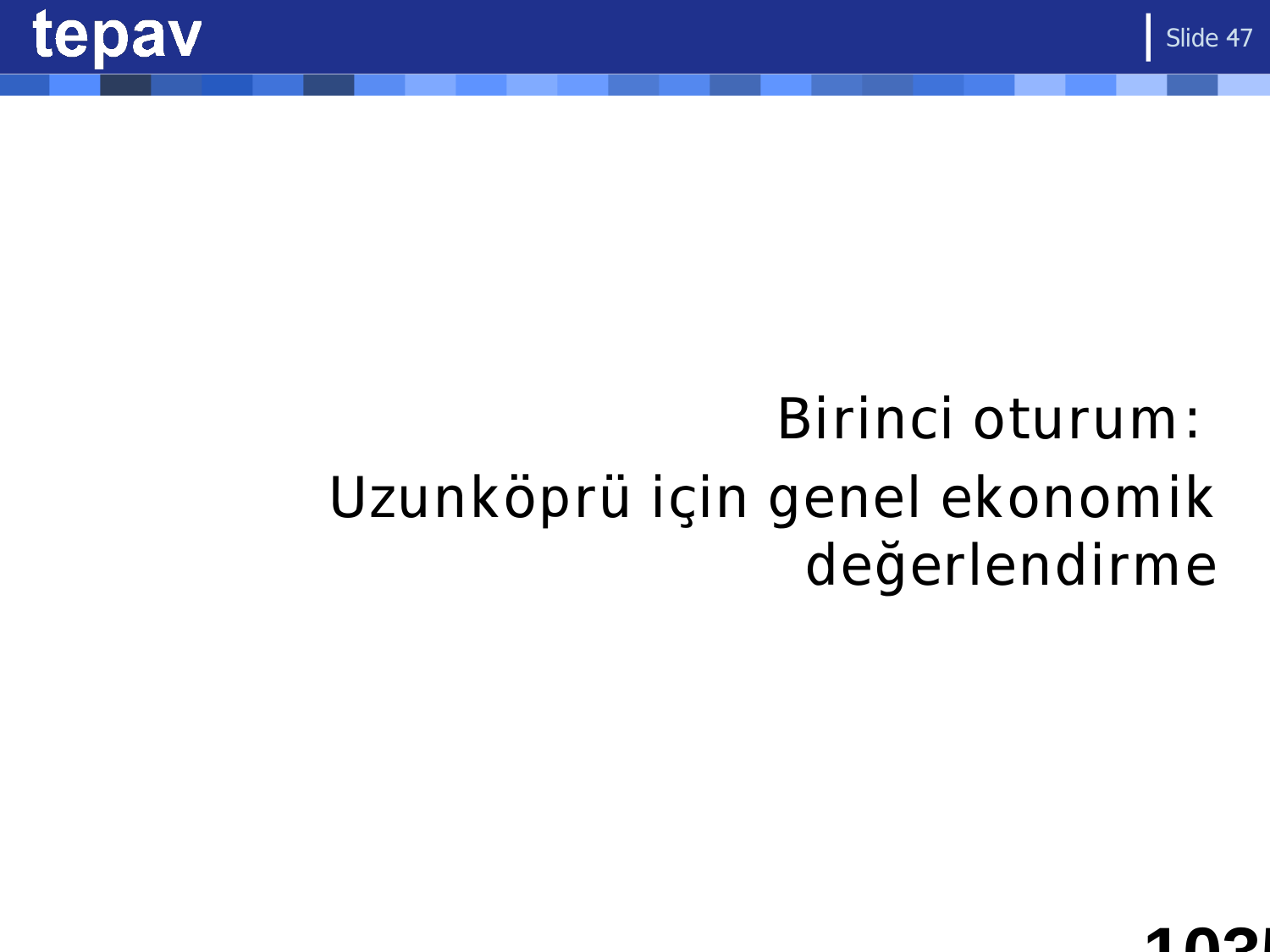

47
Birinci oturum:
Uzunköprü için genel ekonomik değerlendirme
1035